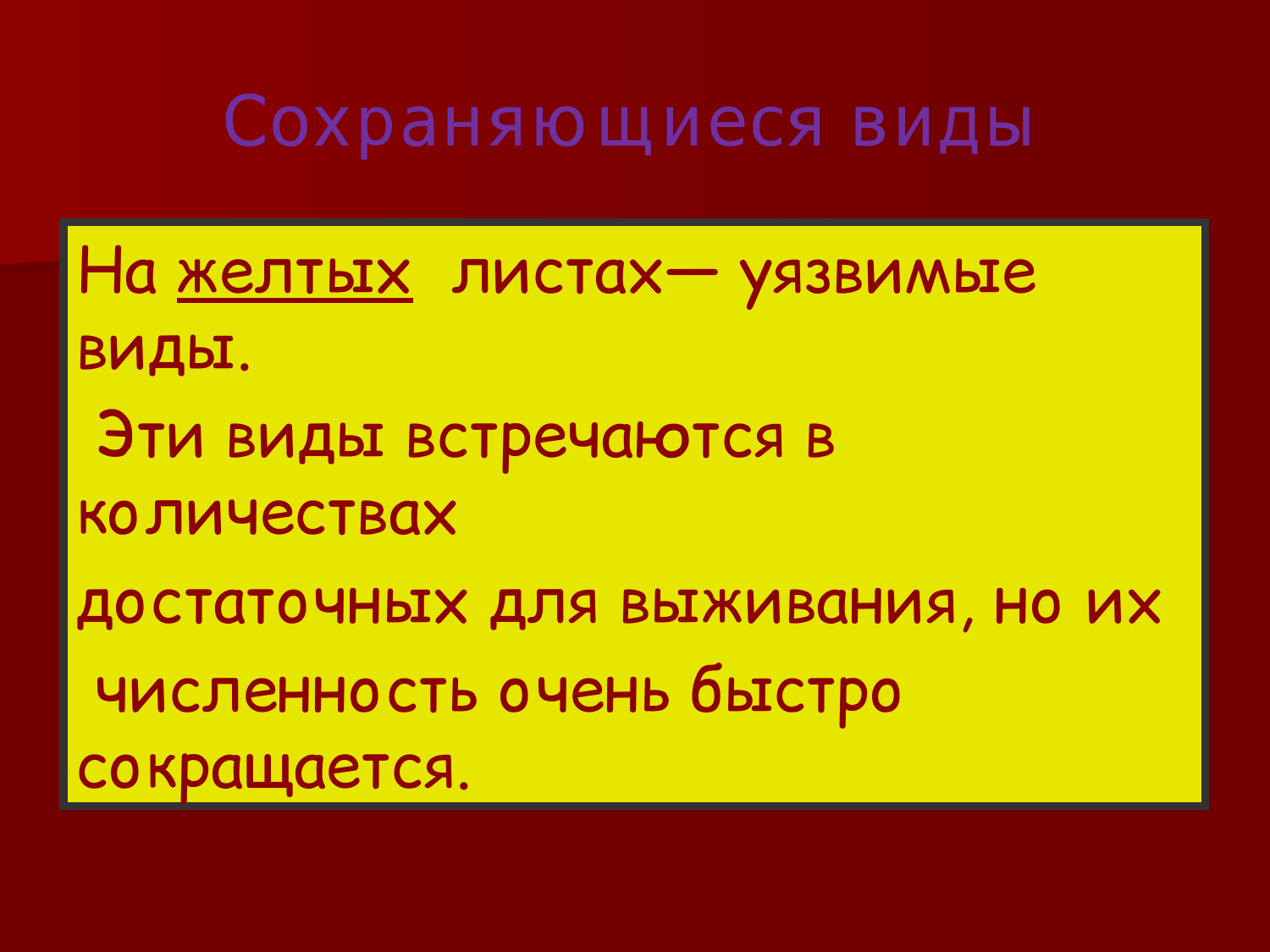

# Сохраняющиеся виды
На желтых  листах— уязвимые виды.
 Эти виды встречаются в количествах
достаточных для выживания, но их
 численность очень быстро сокращается.